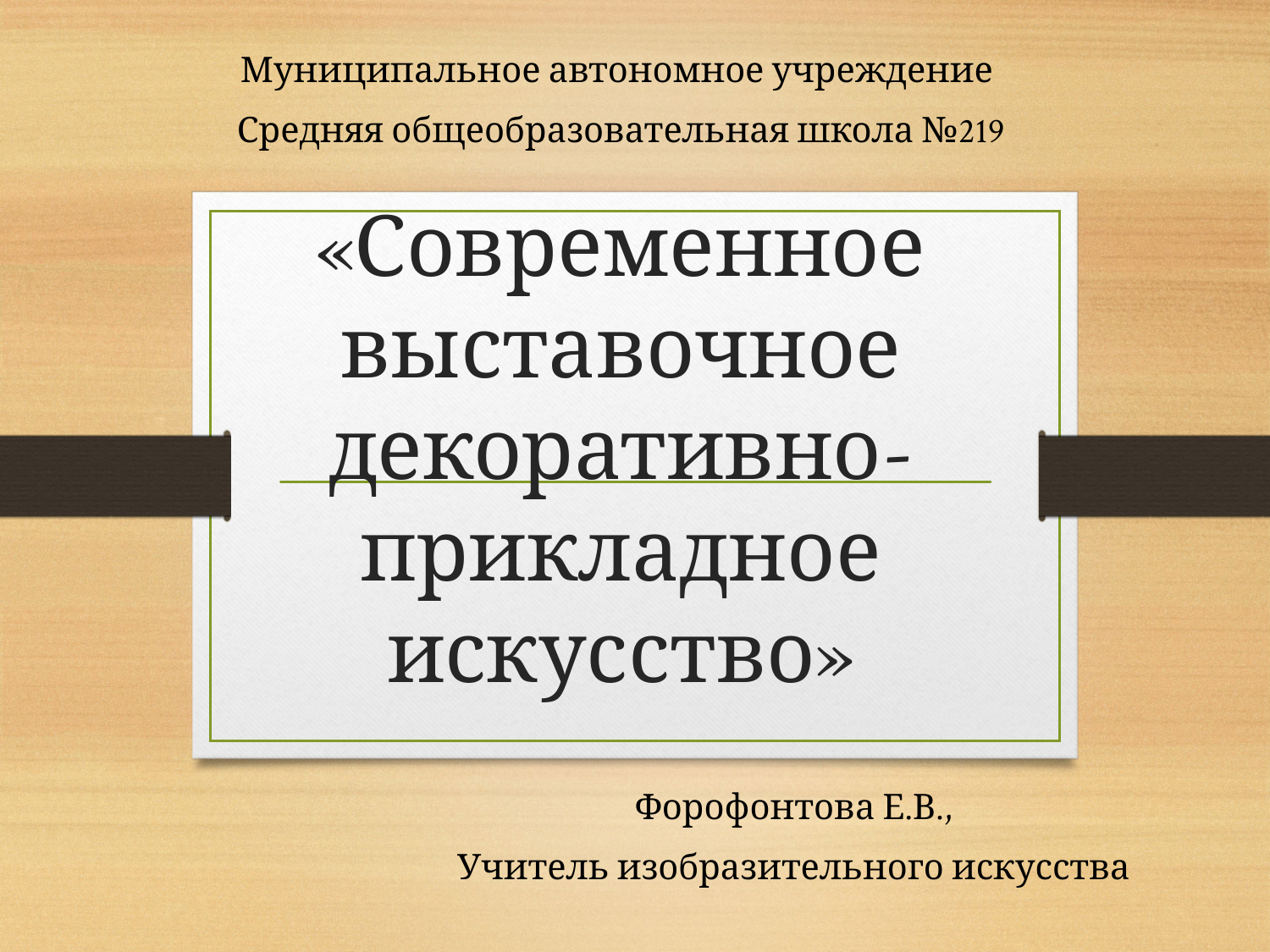

Муниципальное автономное учреждение
Средняя общеобразовательная школа №219
# «Современное выставочное декоративно- прикладное искусство»
Форофонтова Е.В.,
Учитель изобразительного искусства